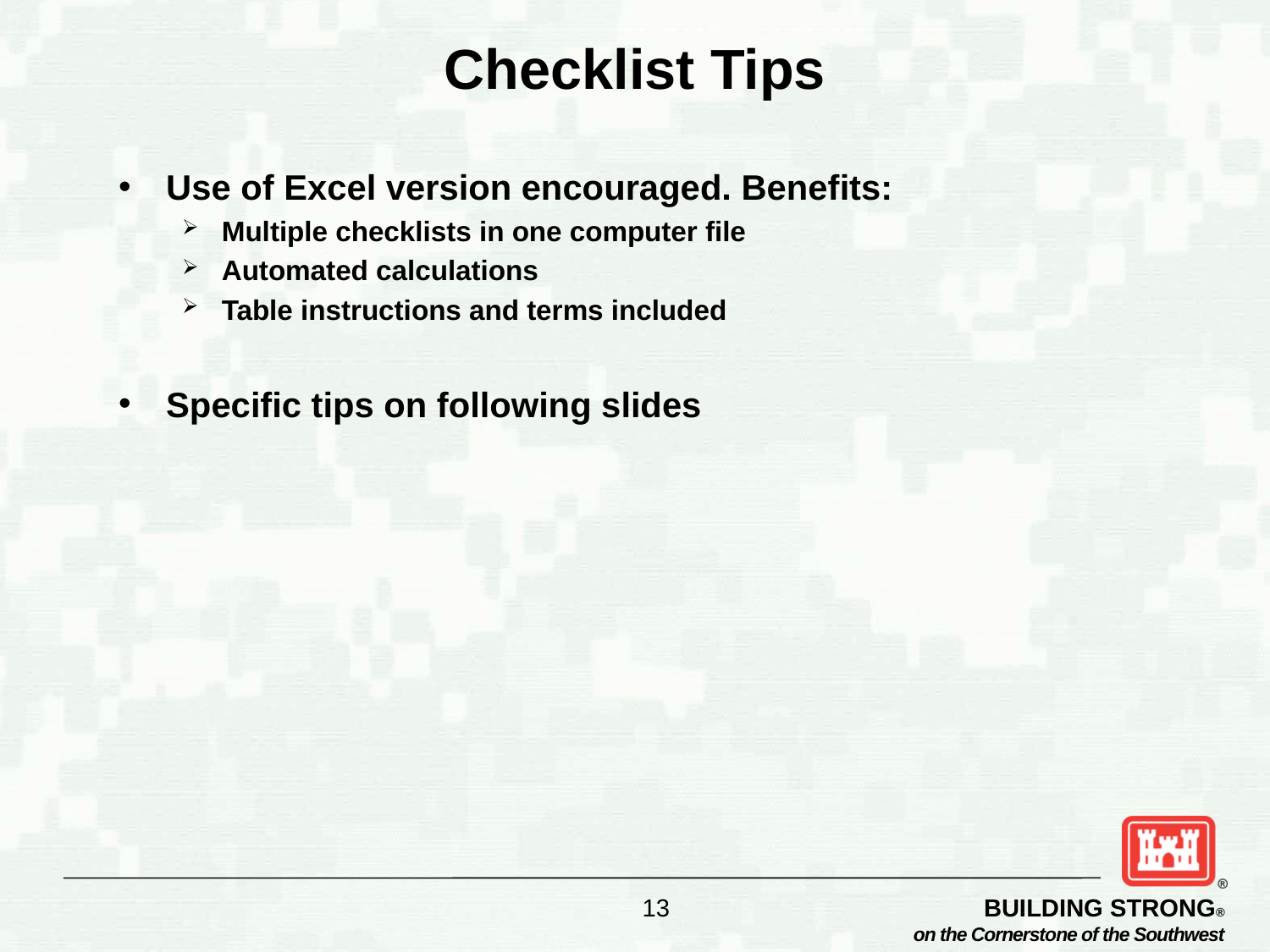

# Checklist Tips
Use of Excel version encouraged. Benefits:
Multiple checklists in one computer file
Automated calculations
Table instructions and terms included

Specific tips on following slides

13